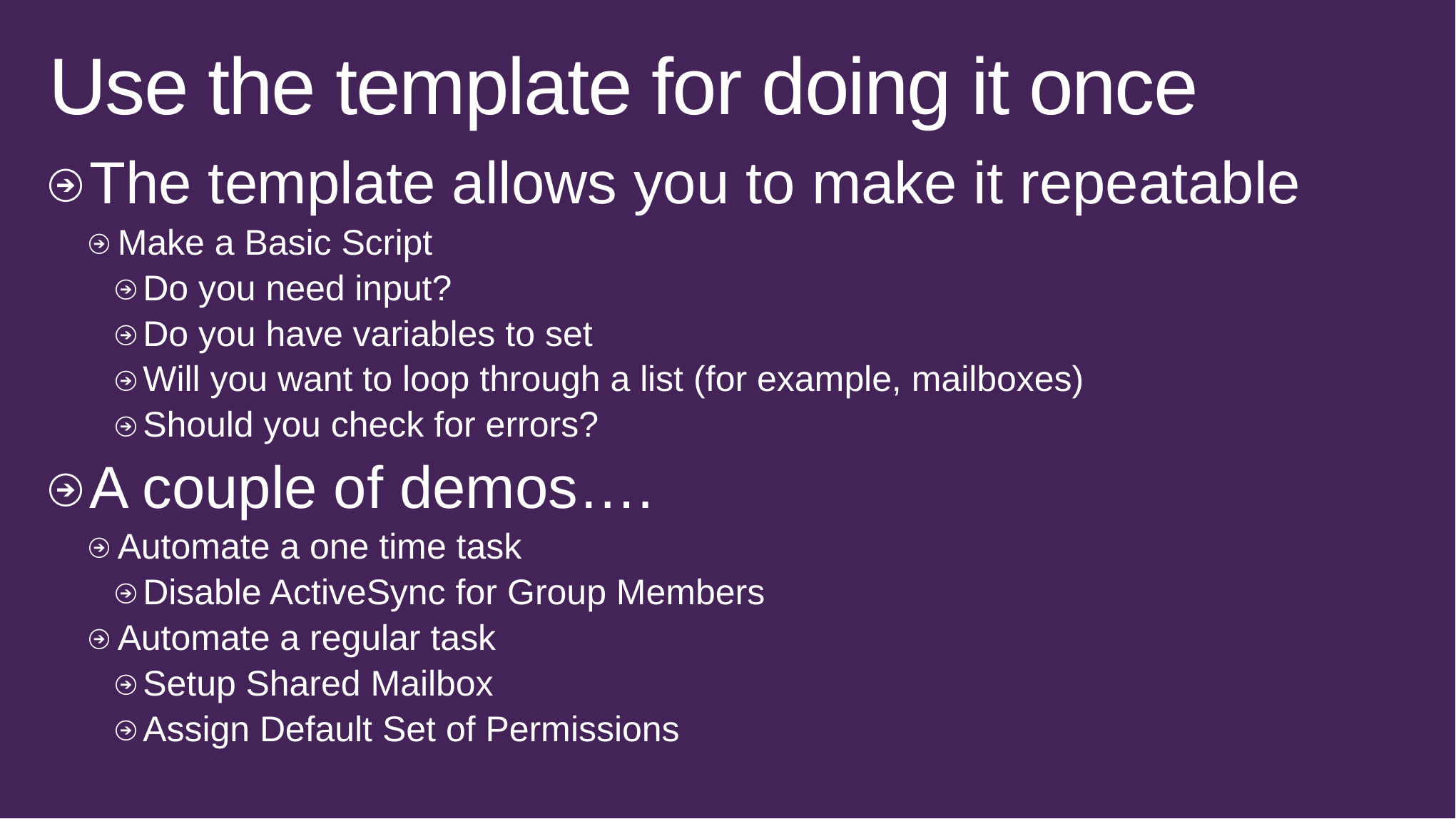

# Use the template for doing it once
The template allows you to make it repeatable
Make a Basic Script
Do you need input?
Do you have variables to set
Will you want to loop through a list (for example, mailboxes)
Should you check for errors?
A couple of demos….
Automate a one time task
Disable ActiveSync for Group Members
Automate a regular task
Setup Shared Mailbox
Assign Default Set of Permissions